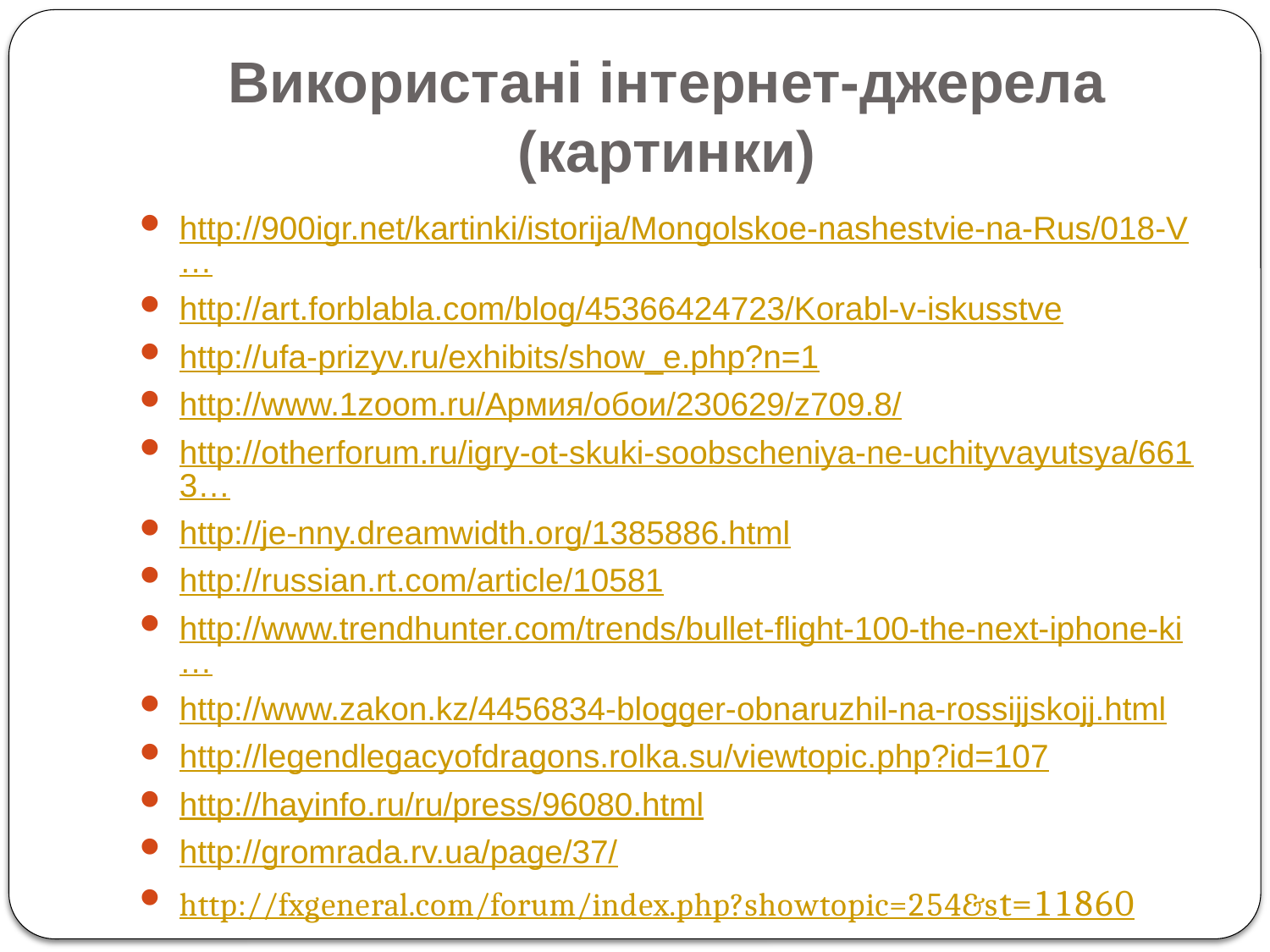

# Використані інтернет-джерела (картинки)
http://900igr.net/kartinki/istorija/Mongolskoe-nashestvie-na-Rus/018-V…
http://art.forblabla.com/blog/45366424723/Korabl-v-iskusstve
http://ufa-prizyv.ru/exhibits/show_e.php?n=1
http://www.1zoom.ru/Армия/обои/230629/z709.8/
http://otherforum.ru/igry-ot-skuki-soobscheniya-ne-uchityvayutsya/6613…
http://je-nny.dreamwidth.org/1385886.html
http://russian.rt.com/article/10581
http://www.trendhunter.com/trends/bullet-flight-100-the-next-iphone-ki…
http://www.zakon.kz/4456834-blogger-obnaruzhil-na-rossijjskojj.html
http://legendlegacyofdragons.rolka.su/viewtopic.php?id=107
http://hayinfo.ru/ru/press/96080.html
http://gromrada.rv.ua/page/37/
http://fxgeneral.com/forum/index.php?showtopic=254&st=11860